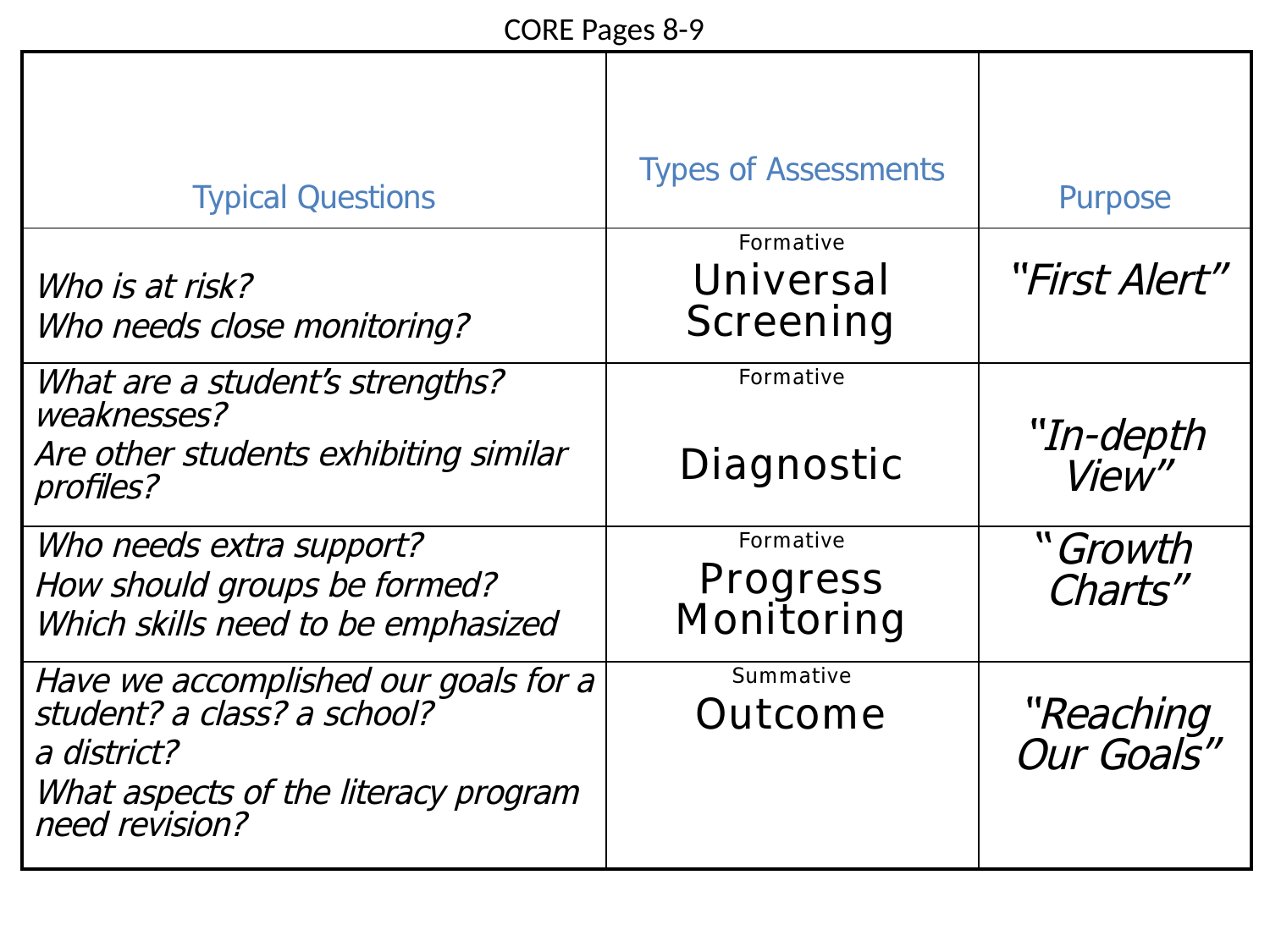

CORE Pages 8-9
| Typical Questions | Types of Assessments | Purpose |
| --- | --- | --- |
| Who is at risk? Who needs close monitoring? | Formative Universal Screening | “First Alert” |
| What are a student’s strengths? weaknesses? Are other students exhibiting similar profiles? | Formative Diagnostic | “In-depth View” |
| Who needs extra support? How should groups be formed? Which skills need to be emphasized | Formative Progress Monitoring | “Growth Charts” |
| Have we accomplished our goals for a student? a class? a school? a district? What aspects of the literacy program need revision? | Summative Outcome | “Reaching Our Goals” |